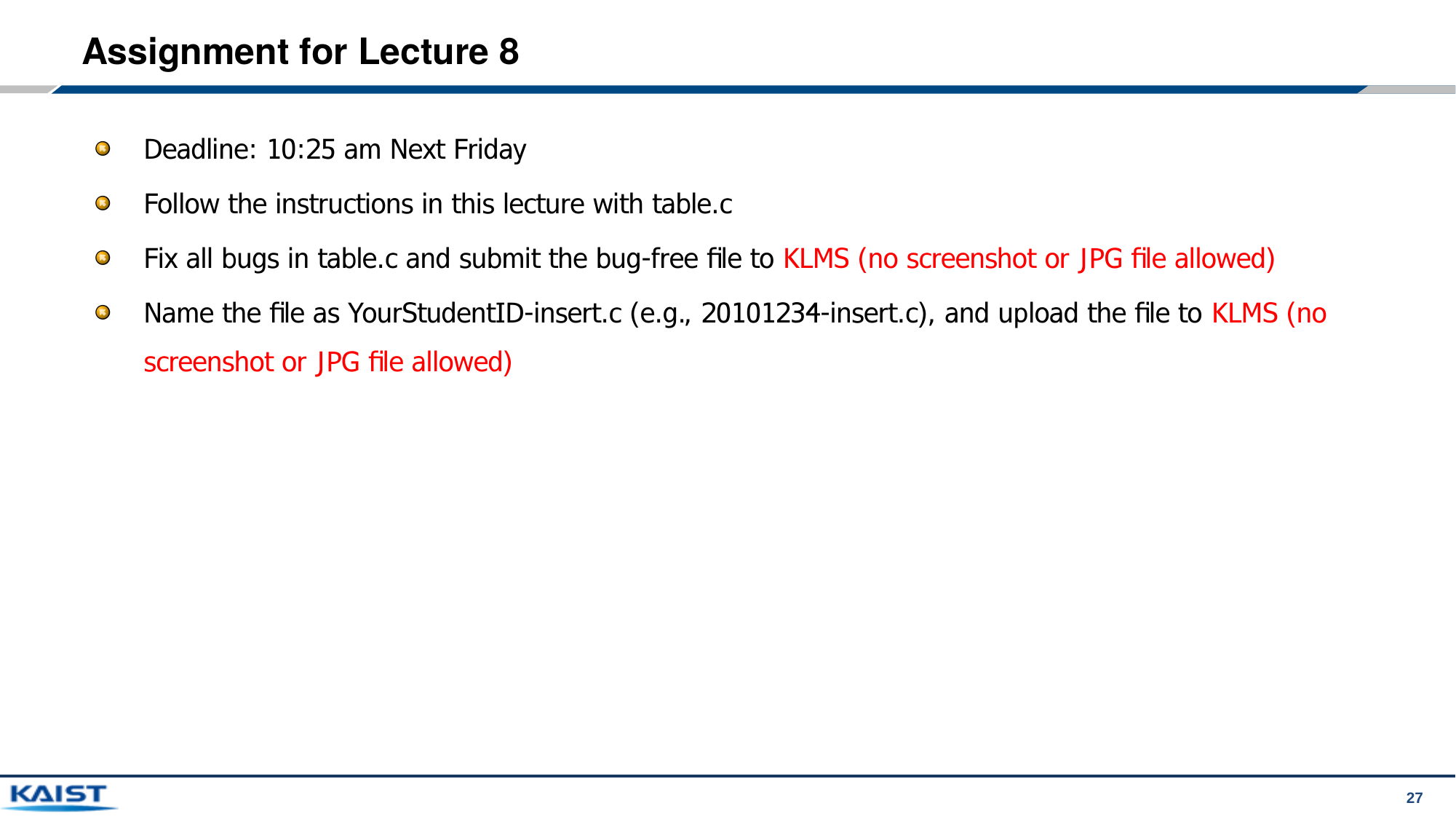

# Assignment for Lecture 8
Deadline: 10:25 am Next Friday
Follow the instructions in this lecture with table.c
Fix all bugs in table.c and submit the bug-free file to KLMS (no screenshot or JPG file allowed)
Name the file as YourStudentID-insert.c (e.g., 20101234-insert.c), and upload the file to KLMS (no screenshot or JPG file allowed)